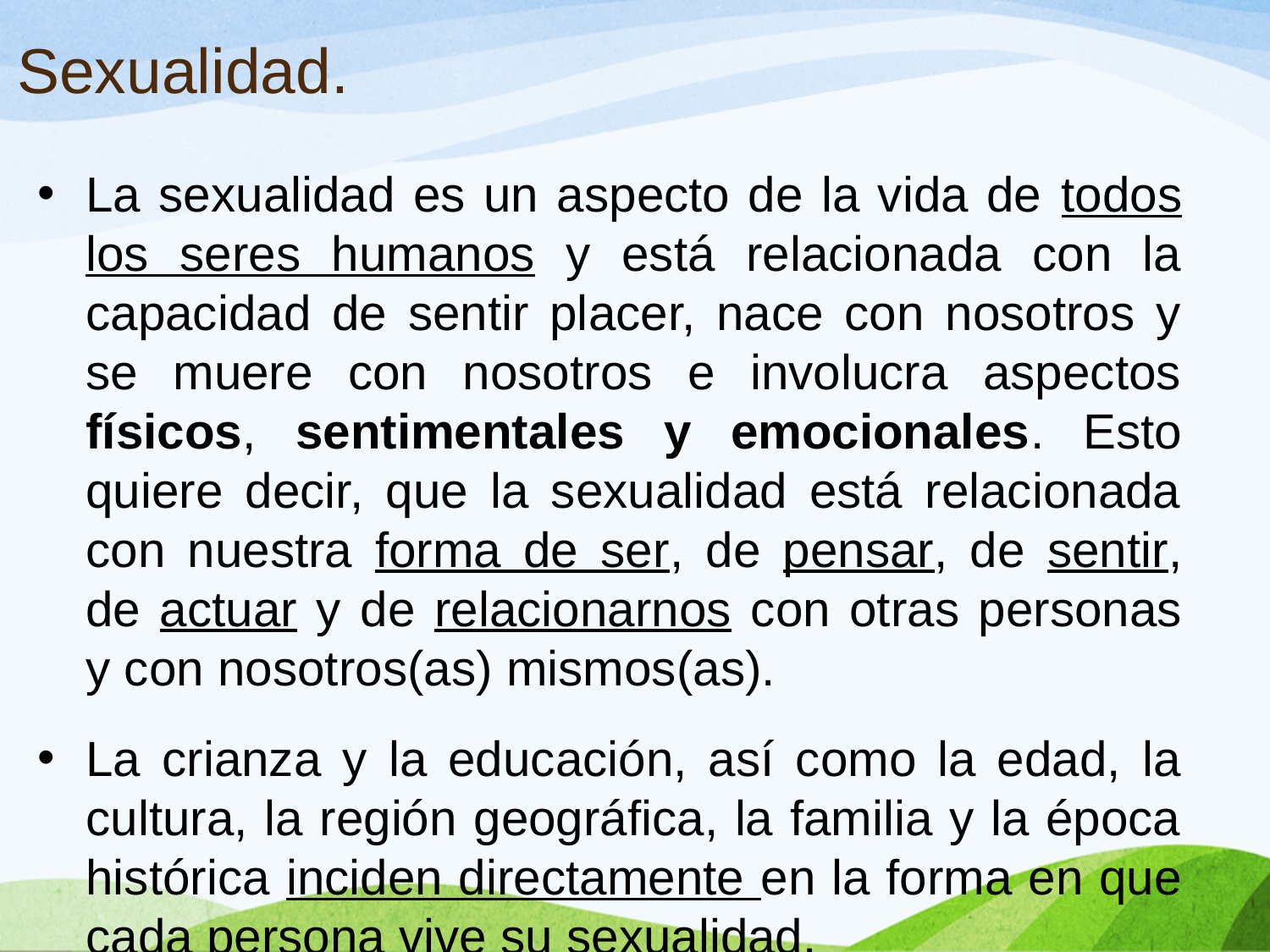

# Sexualidad.
La sexualidad es un aspecto de la vida de todos los seres humanos y está relacionada con la capacidad de sentir placer, nace con nosotros y se muere con nosotros e involucra aspectos físicos, sentimentales y emocionales. Esto quiere decir, que la sexualidad está relacionada con nuestra forma de ser, de pensar, de sentir, de actuar y de relacionarnos con otras personas y con nosotros(as) mismos(as).
La crianza y la educación, así como la edad, la cultura, la región geográfica, la familia y la época histórica inciden directamente en la forma en que cada persona vive su sexualidad.